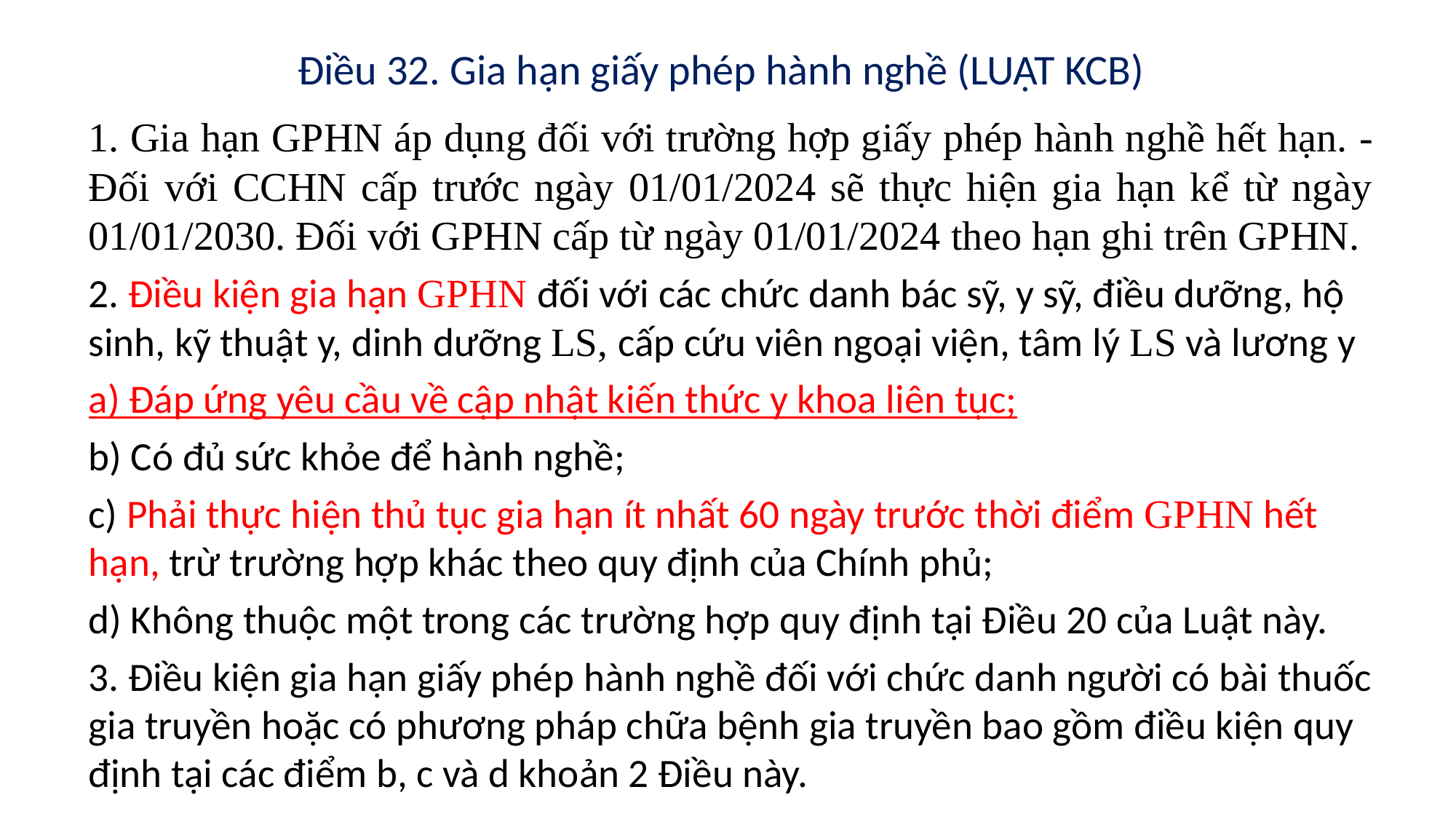

Điều 32. Gia hạn giấy phép hành nghề (LUẬT KCB)
1. Gia hạn GPHN áp dụng đối với trường hợp giấy phép hành nghề hết hạn. - Đối với CCHN cấp trước ngày 01/01/2024 sẽ thực hiện gia hạn kể từ ngày 01/01/2030. Đối với GPHN cấp từ ngày 01/01/2024 theo hạn ghi trên GPHN.
2. Điều kiện gia hạn GPHN đối với các chức danh bác sỹ, y sỹ, điều dưỡng, hộ sinh, kỹ thuật y, dinh dưỡng LS, cấp cứu viên ngoại viện, tâm lý LS và lương y
a) Đáp ứng yêu cầu về cập nhật kiến thức y khoa liên tục;
b) Có đủ sức khỏe để hành nghề;
c) Phải thực hiện thủ tục gia hạn ít nhất 60 ngày trước thời điểm GPHN hết hạn, trừ trường hợp khác theo quy định của Chính phủ;
d) Không thuộc một trong các trường hợp quy định tại Điều 20 của Luật này.
3. Điều kiện gia hạn giấy phép hành nghề đối với chức danh người có bài thuốc gia truyền hoặc có phương pháp chữa bệnh gia truyền bao gồm điều kiện quy định tại các điểm b, c và d khoản 2 Điều này.